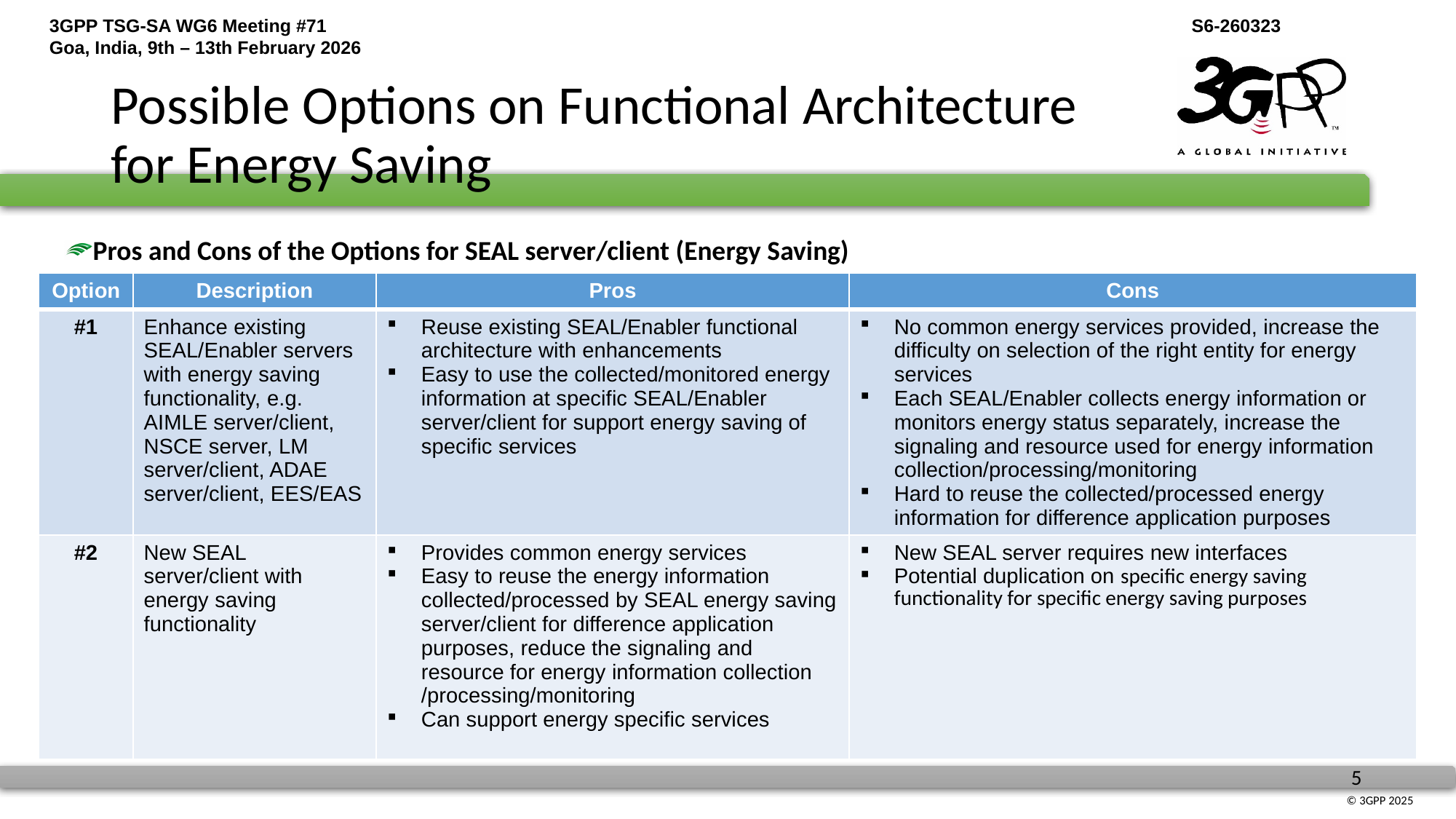

Possible Options on Functional Architecture
for Energy Saving
Pros and Cons of the Options for SEAL server/client (Energy Saving)
| Option | Description | Pros | Cons |
| --- | --- | --- | --- |
| #1 | Enhance existing SEAL/Enabler servers with energy saving functionality, e.g. AIMLE server/client, NSCE server, LM server/client, ADAE server/client, EES/EAS | Reuse existing SEAL/Enabler functional architecture with enhancements Easy to use the collected/monitored energy information at specific SEAL/Enabler server/client for support energy saving of specific services | No common energy services provided, increase the difficulty on selection of the right entity for energy services Each SEAL/Enabler collects energy information or monitors energy status separately, increase the signaling and resource used for energy information collection/processing/monitoring Hard to reuse the collected/processed energy information for difference application purposes |
| #2 | New SEAL server/client with energy saving functionality | Provides common energy services Easy to reuse the energy information collected/processed by SEAL energy saving server/client for difference application purposes, reduce the signaling and resource for energy information collection /processing/monitoring Can support energy specific services | New SEAL server requires new interfaces Potential duplication on specific energy saving functionality for specific energy saving purposes |